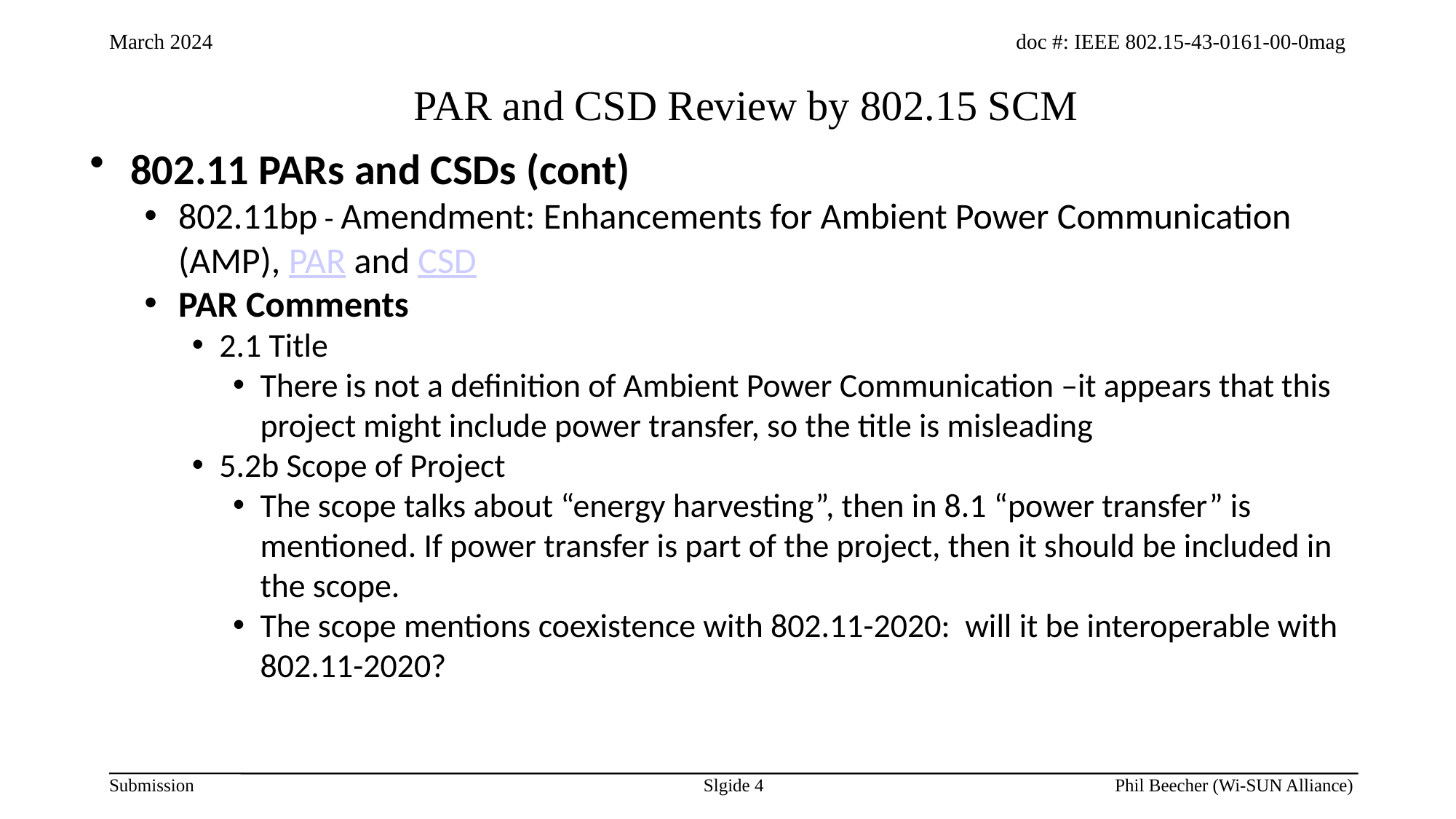

# PAR and CSD Review by 802.15 SCM
802.11 PARs and CSDs (cont)
802.11bp - Amendment: Enhancements for Ambient Power Communication (AMP), PAR and CSD
PAR Comments
2.1 Title
There is not a definition of Ambient Power Communication –it appears that this project might include power transfer, so the title is misleading
5.2b Scope of Project
The scope talks about “energy harvesting”, then in 8.1 “power transfer” is mentioned. If power transfer is part of the project, then it should be included in the scope.
The scope mentions coexistence with 802.11-2020:  will it be interoperable with 802.11-2020?

Slgide 4
Phil Beecher (Wi-SUN Alliance)